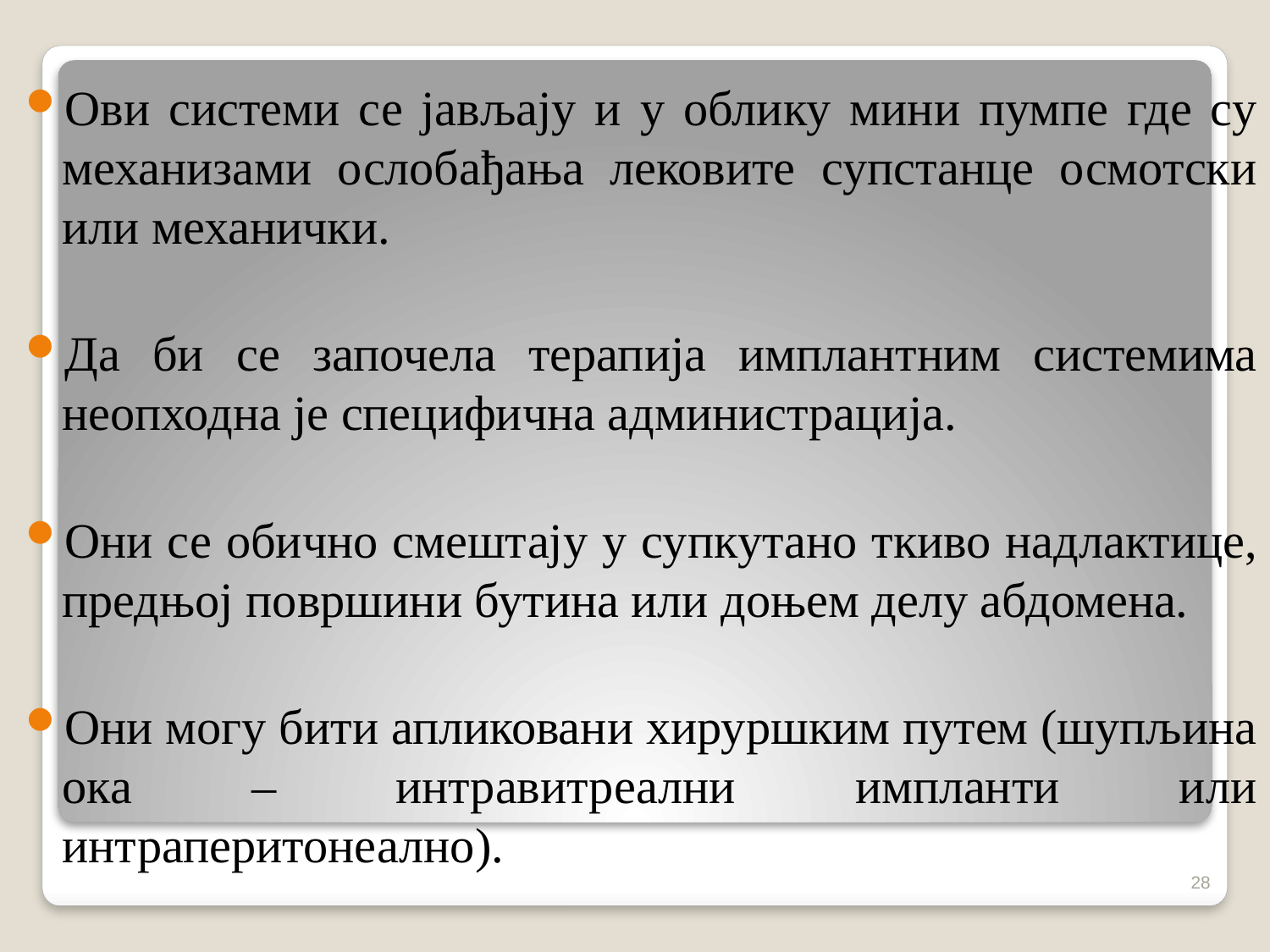

Ови системи се јављају и у облику мини пумпе где су механизами ослобађања лековите супстанце осмотски или механички.

Да би се започела терапија имплантним системима неопходна је специфична администрација.

Они се обично смештају у супкутано ткиво надлактице, предњој површини бутина или доњем делу абдомена.

Они могу бити апликовани хируршким путем (шупљина ока – интравитреални импланти или интраперитонеално).

28